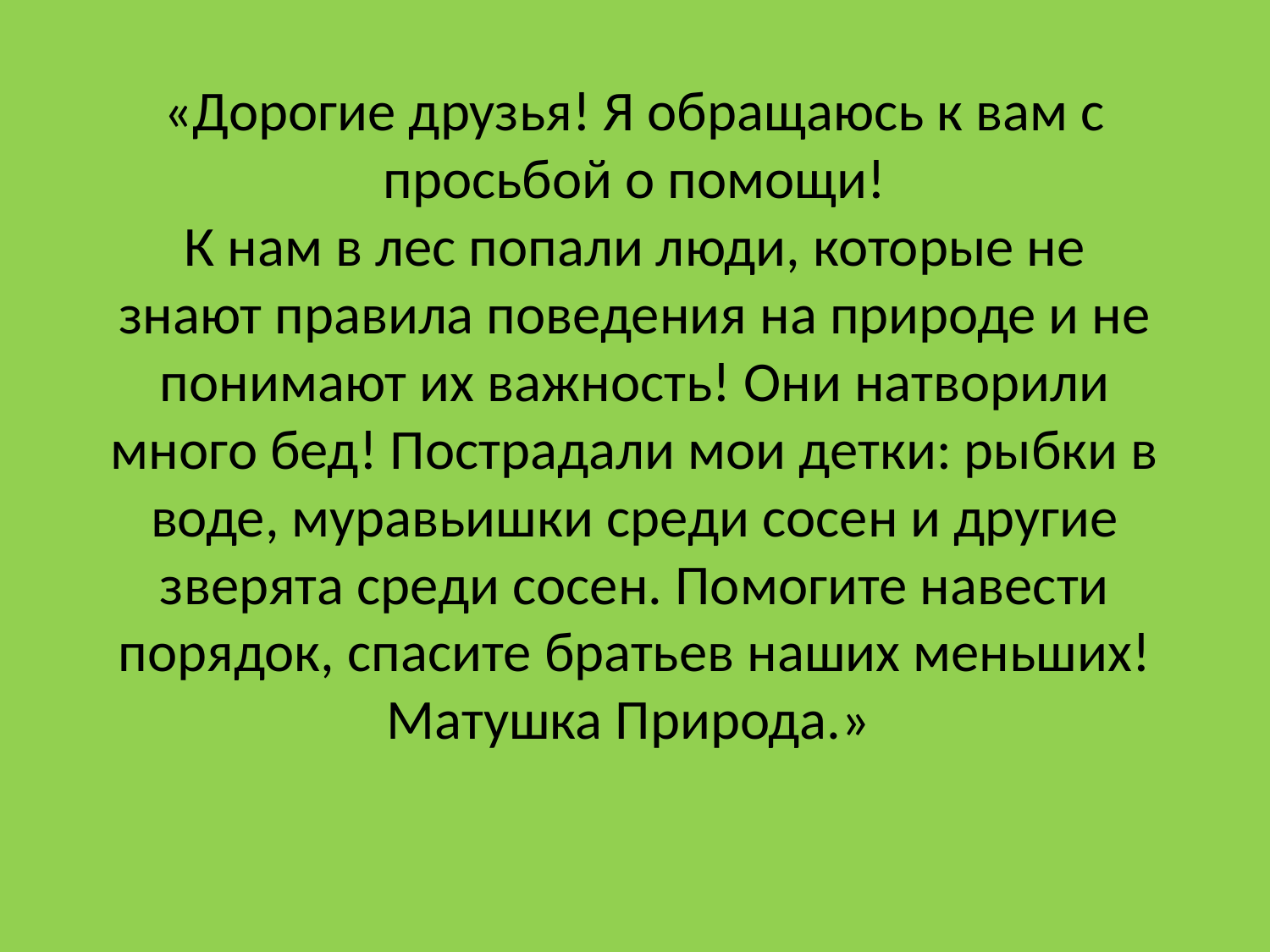

# «Дорогие друзья! Я обращаюсь к вам с просьбой о помощи! К нам в лес попали люди, которые не знают правила поведения на природе и не понимают их важность! Они натворили много бед! Пострадали мои детки: рыбки в воде, муравьишки среди сосен и другие зверята среди сосен. Помогите навести порядок, спасите братьев наших меньших! Матушка Природа.»